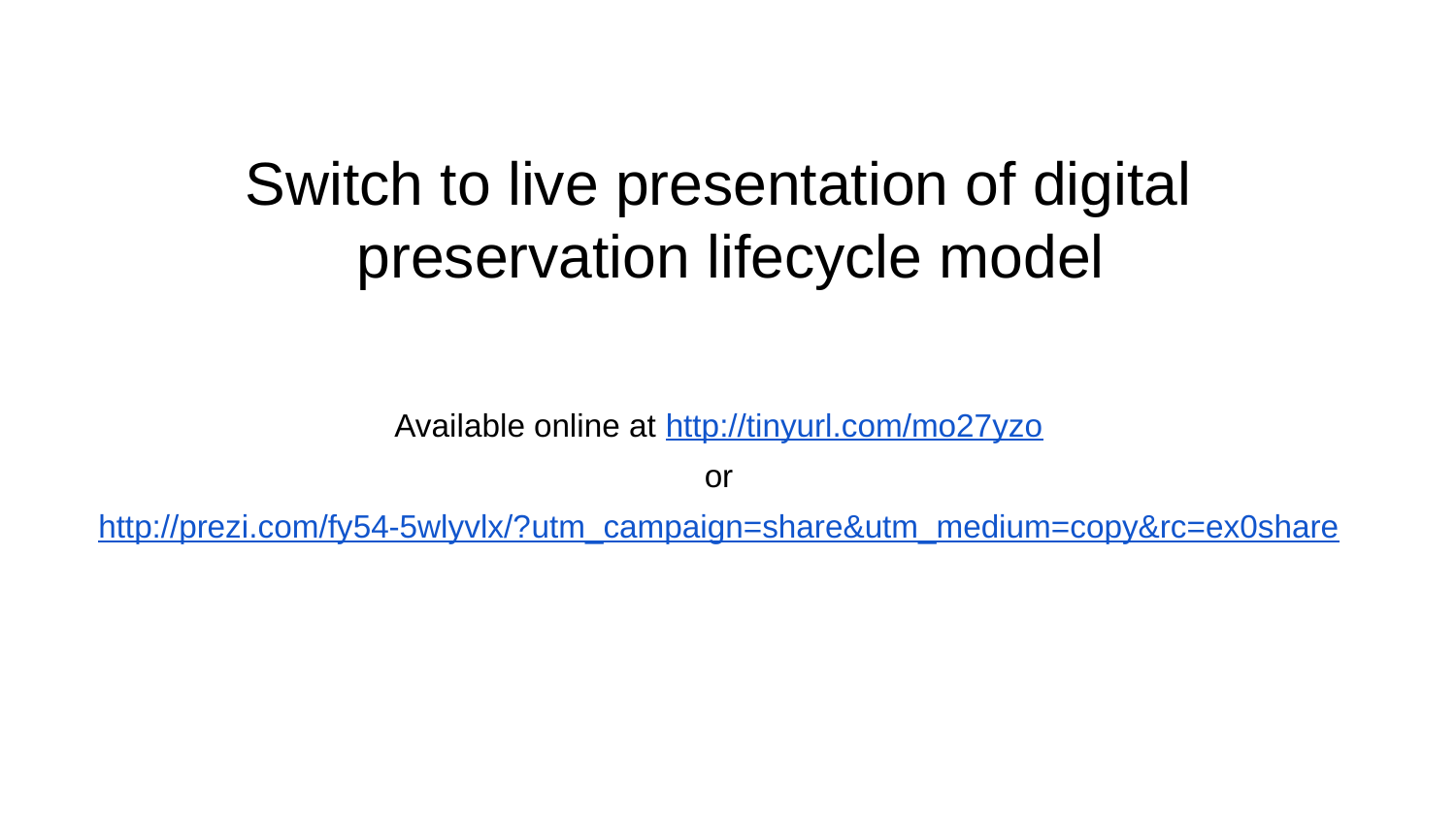

Switch to live presentation of digital preservation lifecycle model

Available online at http://tinyurl.com/mo27yzo
or
http://prezi.com/fy54-5wlyvlx/?utm_campaign=share&utm_medium=copy&rc=ex0share